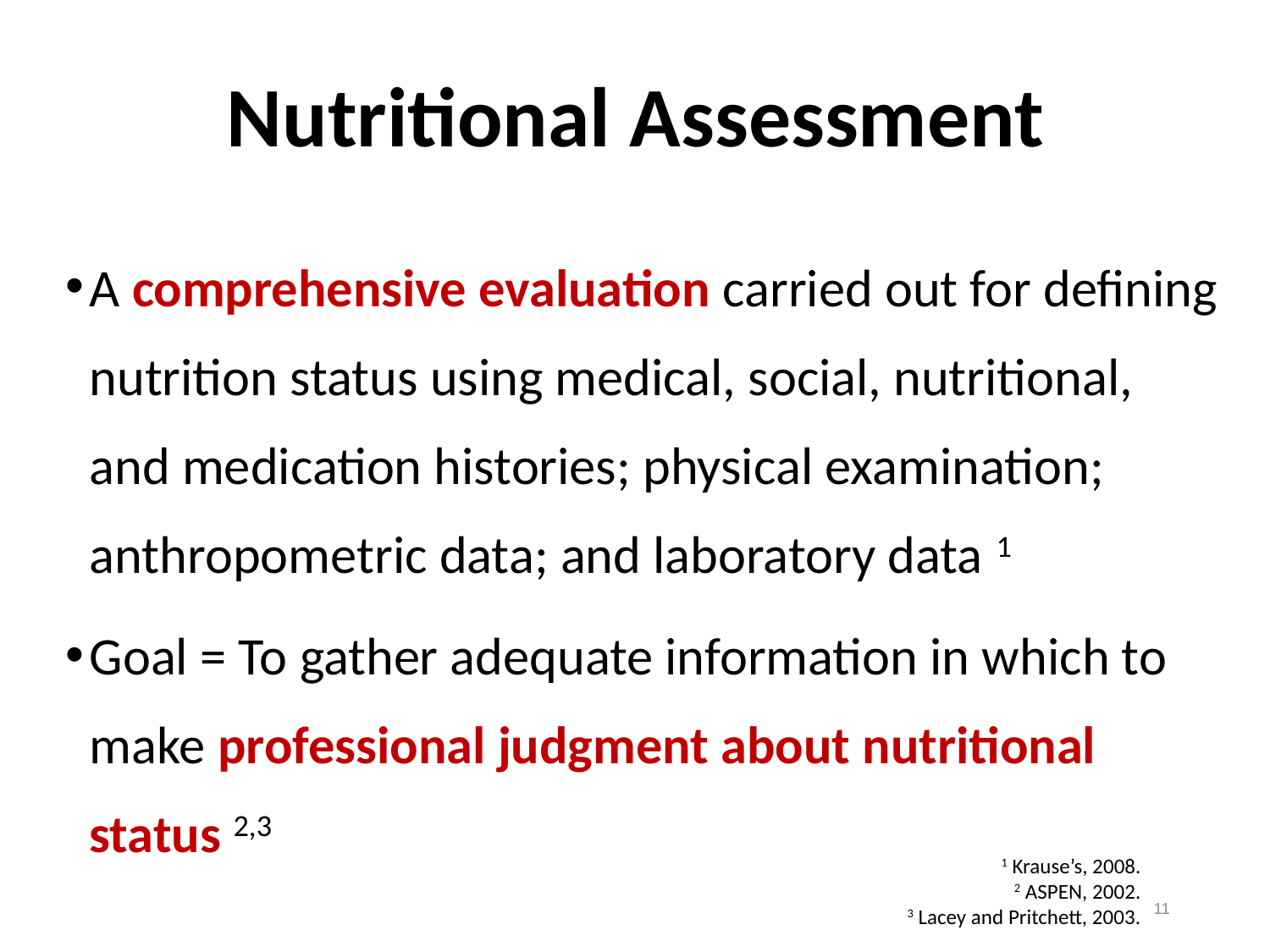

# Nutritional Assessment
A comprehensive evaluation carried out for defining nutrition status using medical, social, nutritional, and medication histories; physical examination; anthropometric data; and laboratory data 1
Goal = To gather adequate information in which to make professional judgment about nutritional status 2,3
1 Krause’s, 2008.
2 ASPEN, 2002.
3 Lacey and Pritchett, 2003.
11